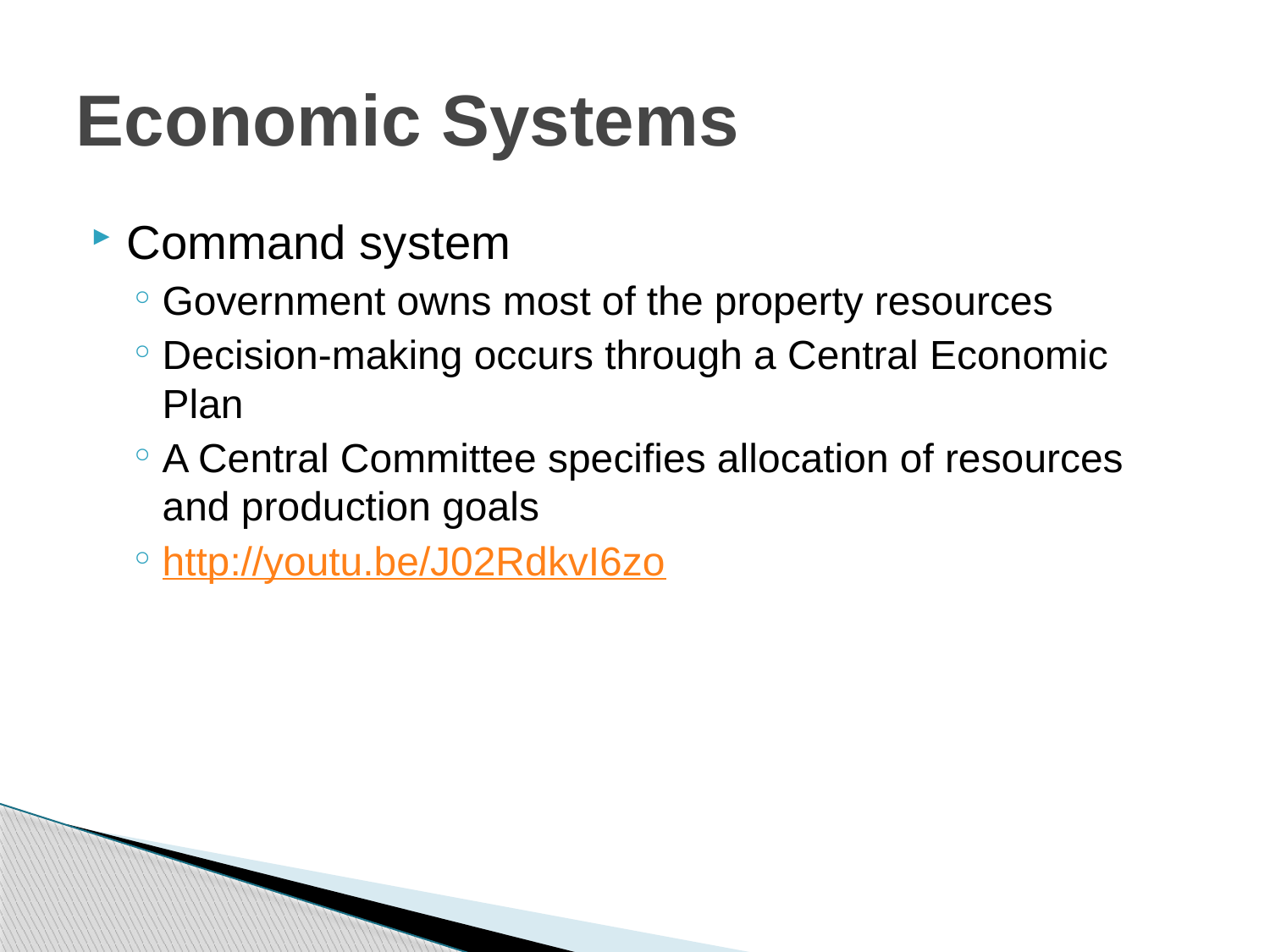

# Economic Systems
Command system
Government owns most of the property resources
Decision-making occurs through a Central Economic Plan
A Central Committee specifies allocation of resources and production goals
http://youtu.be/J02RdkvI6zo